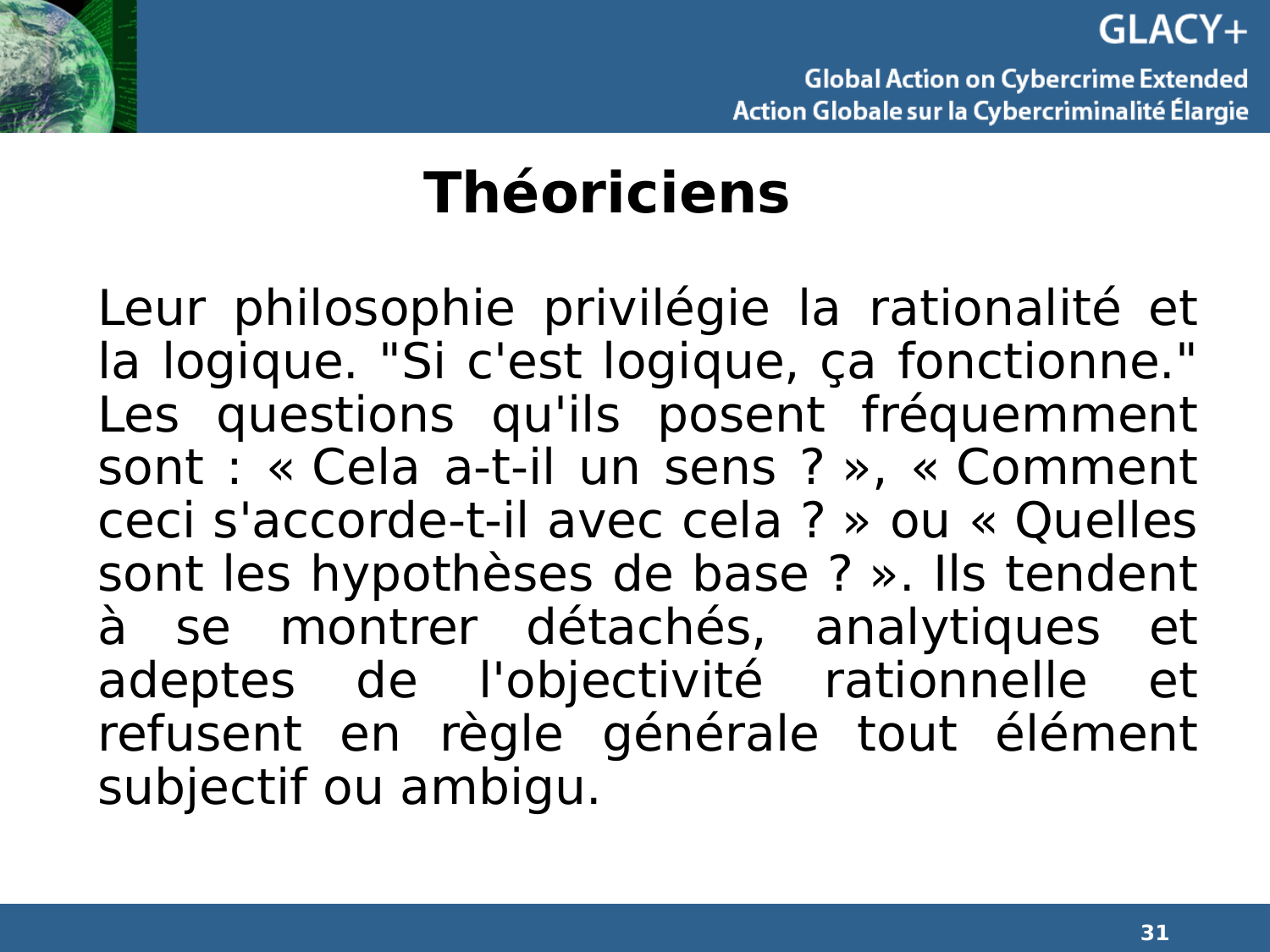

# Théoriciens
Leur philosophie privilégie la rationalité et la logique. "Si c'est logique, ça fonctionne." Les questions qu'ils posent fréquemment sont : « Cela a-t-il un sens ? », « Comment ceci s'accorde-t-il avec cela ? » ou « Quelles sont les hypothèses de base ? ». Ils tendent à se montrer détachés, analytiques et adeptes de l'objectivité rationnelle et refusent en règle générale tout élément subjectif ou ambigu.

31